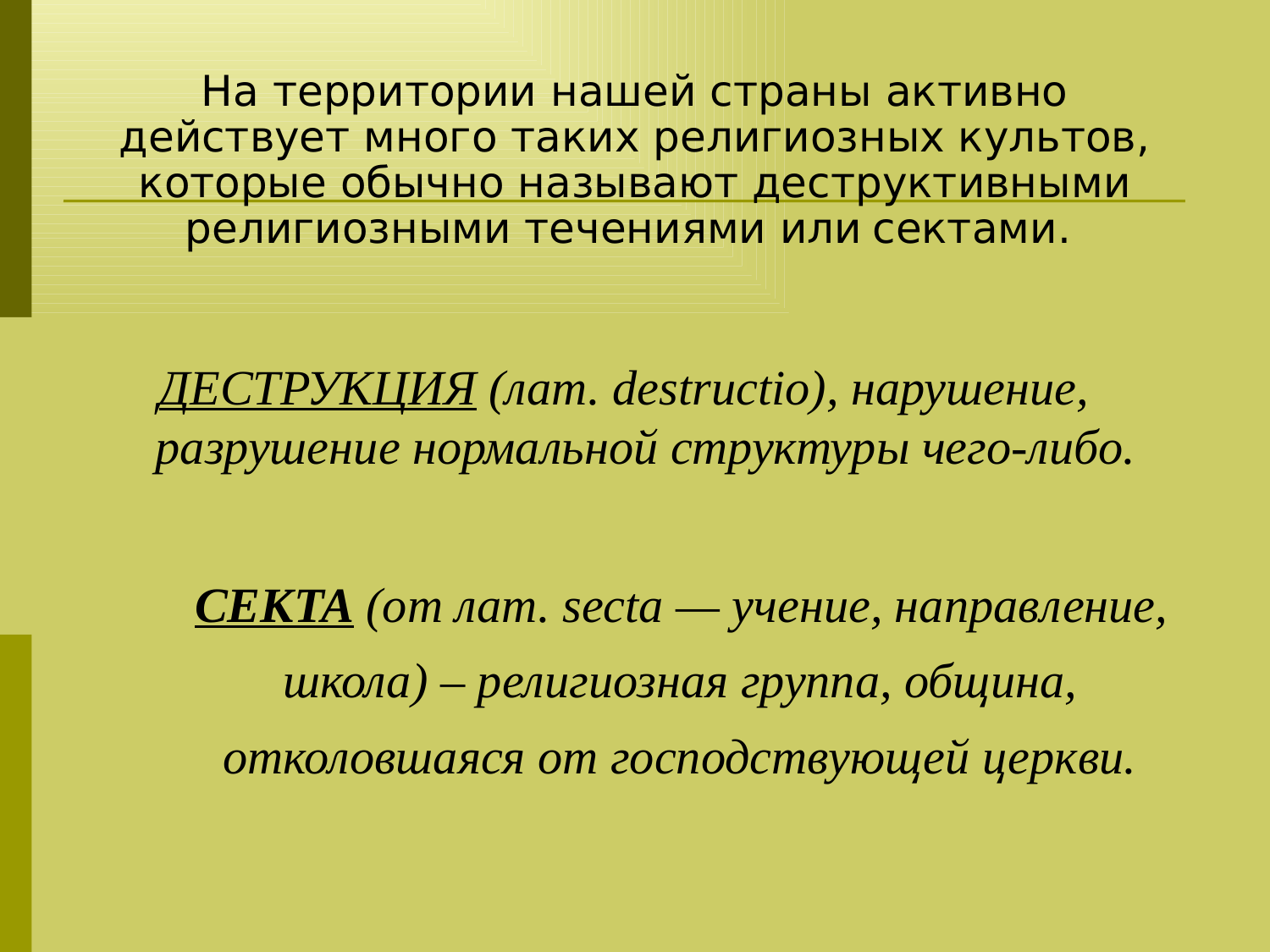

На территории нашей страны активно действует много таких религиозных культов, которые обычно называют деструктивными религиозными течениями или сектами.

ДЕСТРУКЦИЯ (лат. destructio), нарушение, разрушение нормальной структуры чего-либо.
СЕКТА (от лат. secta — учение, направление, школа) – религиозная группа, община, отколовшаяся от господствующей церкви.